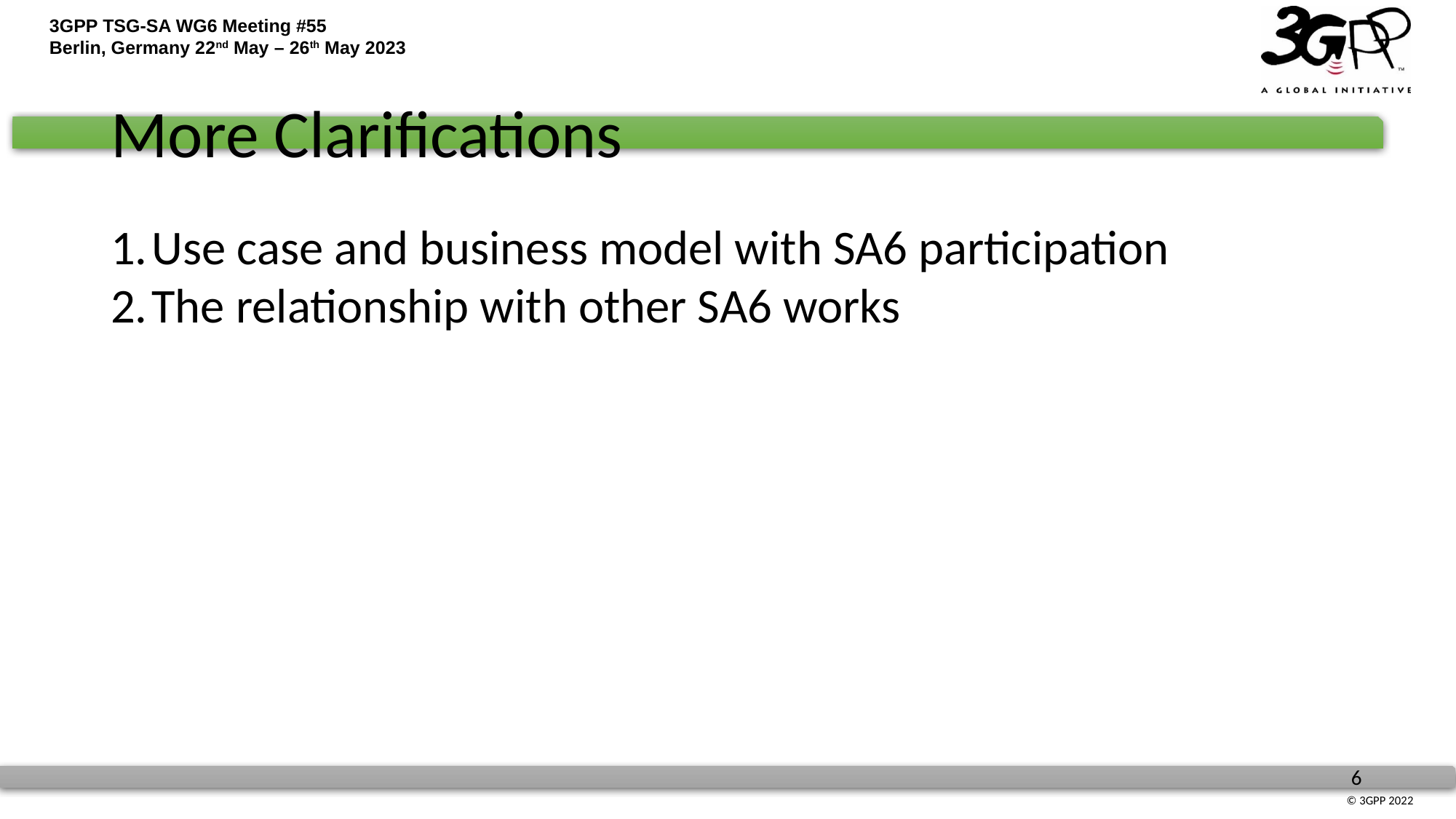

# More Clarifications
Use case and business model with SA6 participation
The relationship with other SA6 works